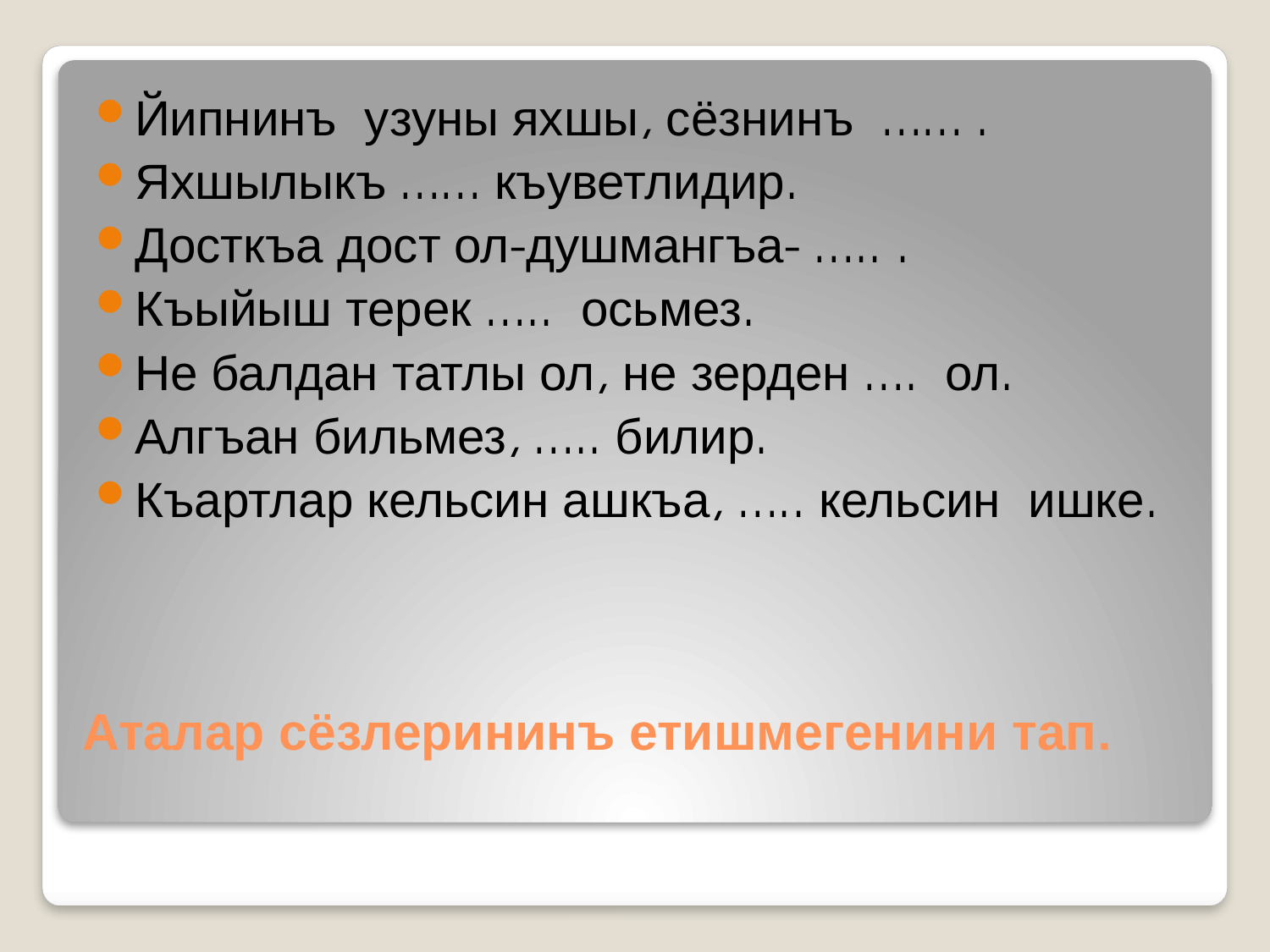

Йипнинъ  узуны яхшы, сёзнинъ  …… .
Яхшылыкъ …… къуветлидир.
Досткъа дост ол-душмангъа- ….. .
Къыйыш терек …..  осьмез.
Не балдан татлы ол, не зерден ….  ол.
Алгъан бильмез, ….. билир.
Къартлар кельсин ашкъа, ….. кельсин  ишке.

# Аталар сёзлерининъ етишмегенини тап.